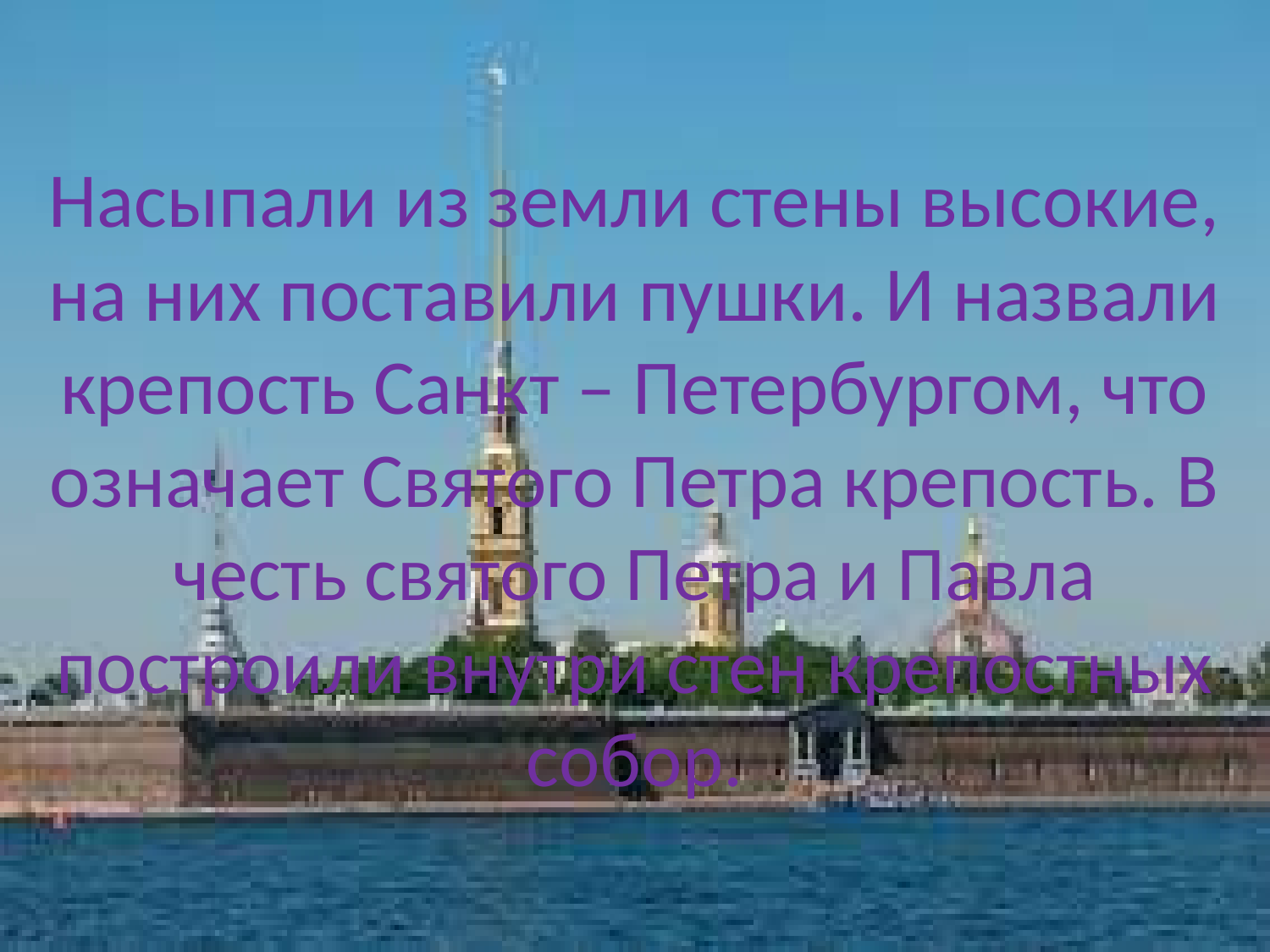

# Насыпали из земли стены высокие, на них поставили пушки. И назвали крепость Санкт – Петербургом, что означает Святого Петра крепость. В честь святого Петра и Павла построили внутри стен крепостных собор.